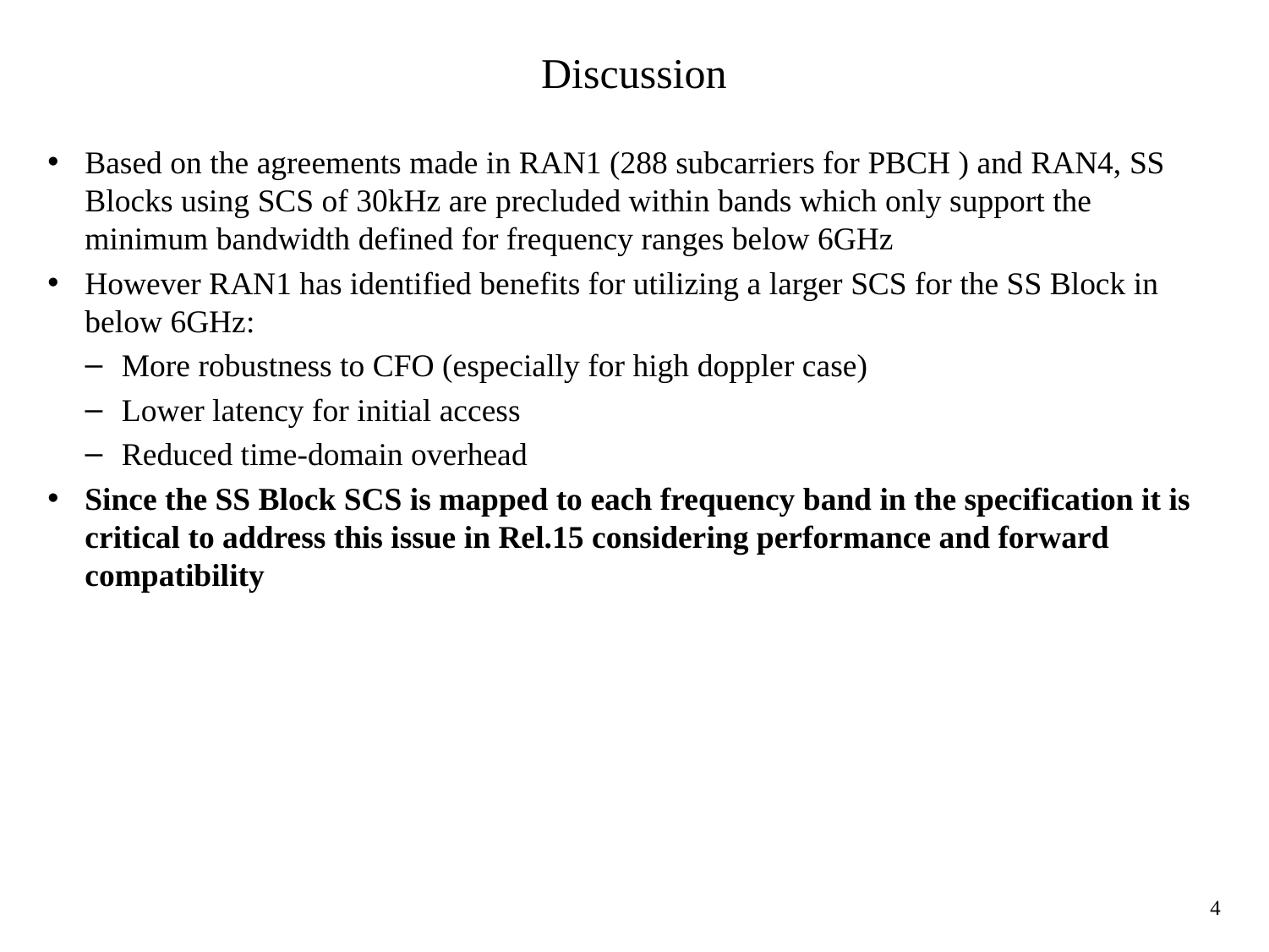

# Discussion
Based on the agreements made in RAN1 (288 subcarriers for PBCH ) and RAN4, SS Blocks using SCS of 30kHz are precluded within bands which only support the minimum bandwidth defined for frequency ranges below 6GHz
However RAN1 has identified benefits for utilizing a larger SCS for the SS Block in below 6GHz:
More robustness to CFO (especially for high doppler case)
Lower latency for initial access
Reduced time-domain overhead
Since the SS Block SCS is mapped to each frequency band in the specification it is critical to address this issue in Rel.15 considering performance and forward compatibility
4